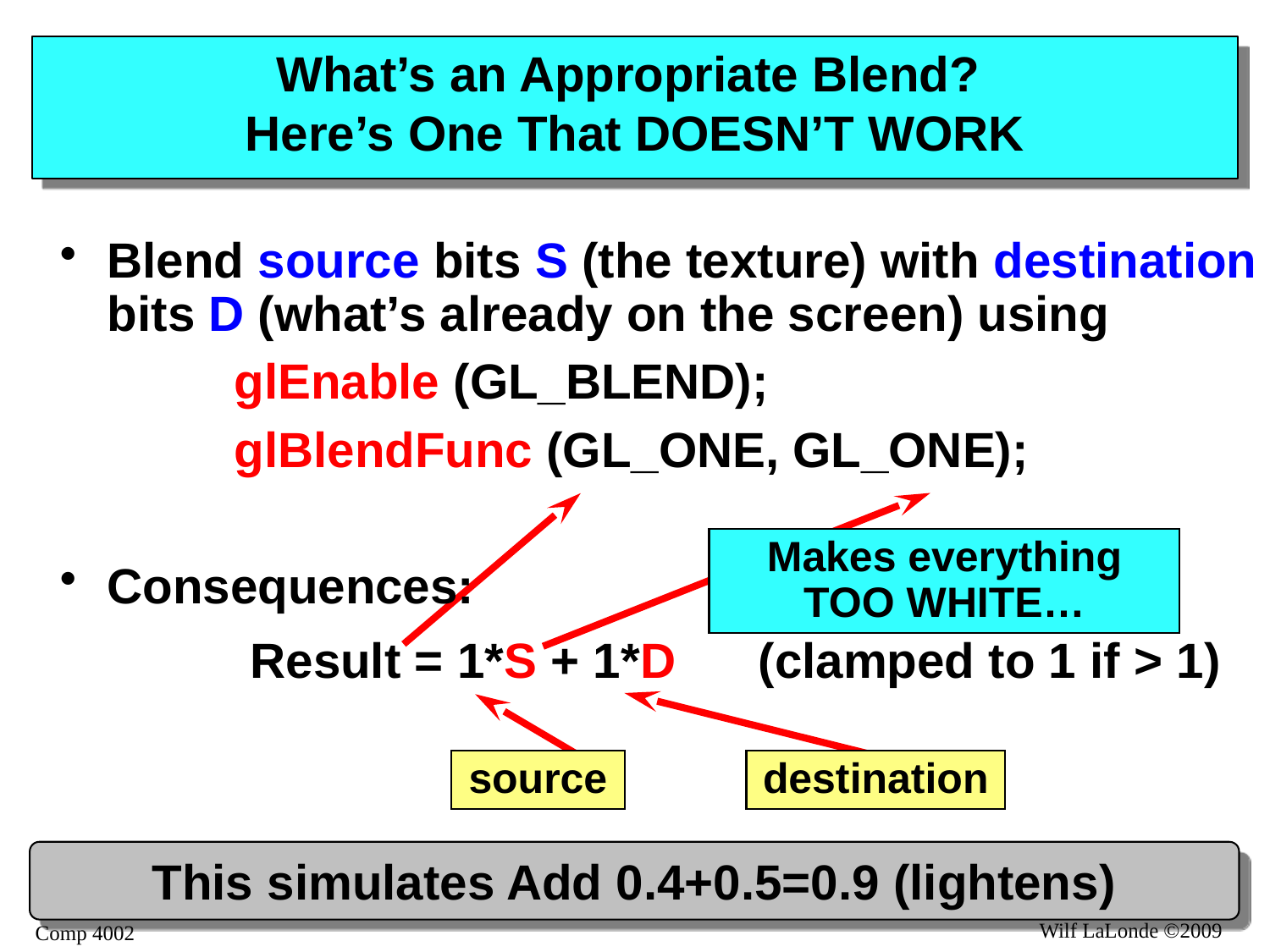

# What’s an Appropriate Blend? Here’s One That DOESN’T WORK
Blend source bits S (the texture) with destination bits D (what’s already on the screen) using
		glEnable (GL_BLEND);
		glBlendFunc (GL_ONE, GL_ONE);

Consequences:
	Result = 1*S + 1*D	(clamped to 1 if > 1)

Makes everything TOO WHITE…

source
destination
This simulates Add 0.4+0.5=0.9 (lightens)